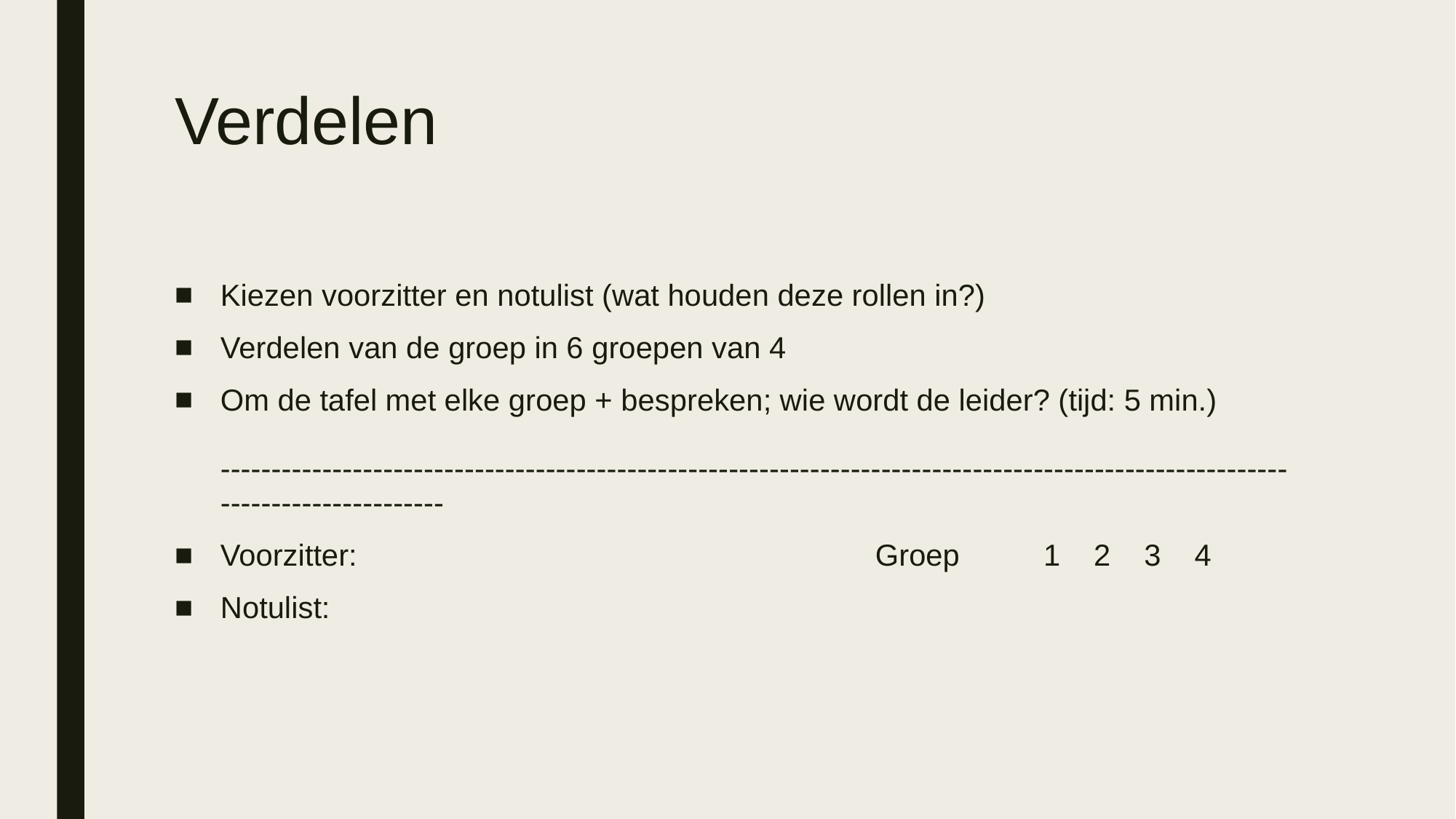

# Verdelen
Kiezen voorzitter en notulist (wat houden deze rollen in?)
Verdelen van de groep in 6 groepen van 4
Om de tafel met elke groep + bespreken; wie wordt de leider? (tijd: 5 min.)
-------------------------------------------------------------------------------------------------------------------------------
Voorzitter:					Groep          1    2    3    4
Notulist: